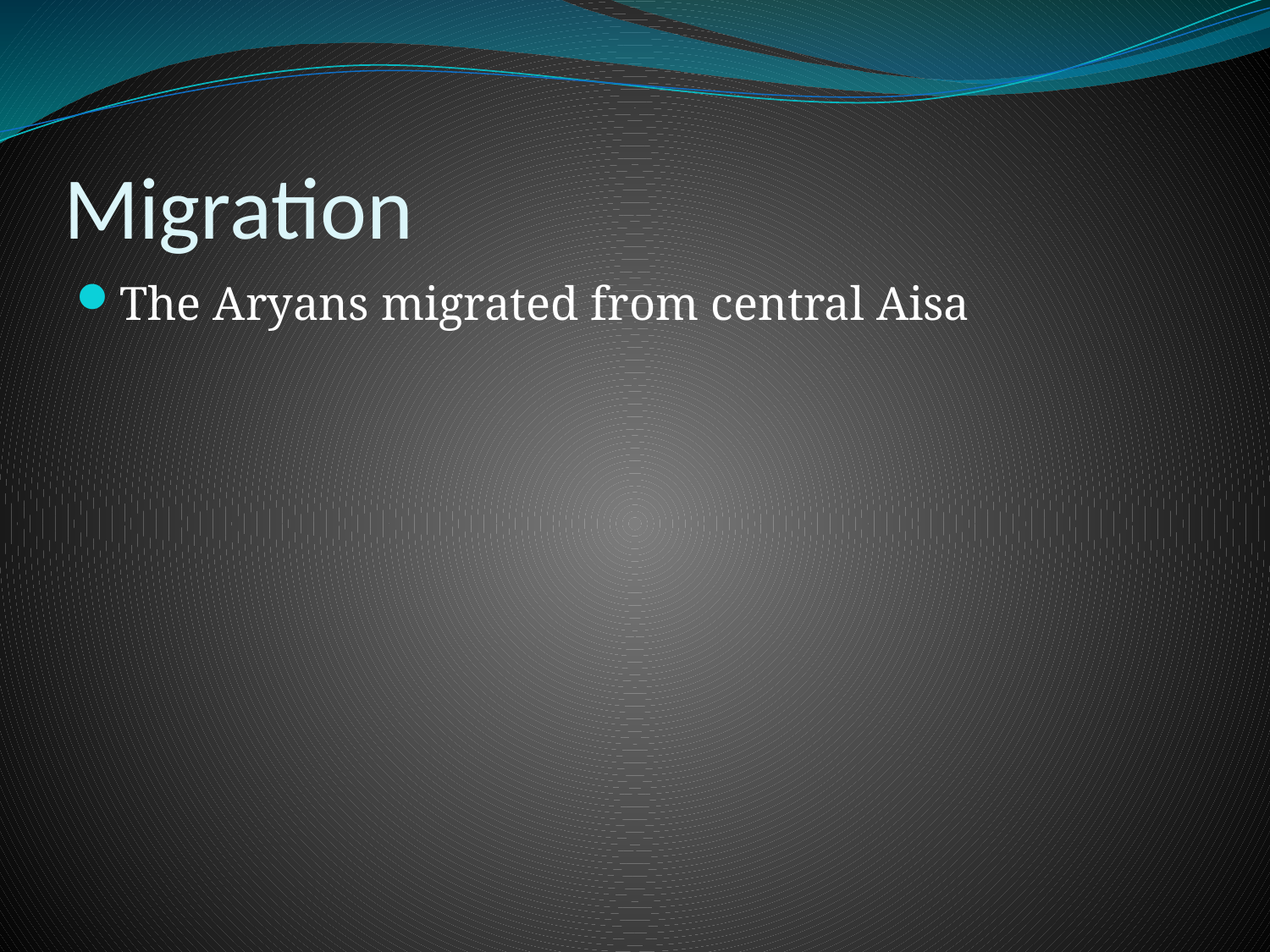

# Migration
The Aryans migrated from central Aisa